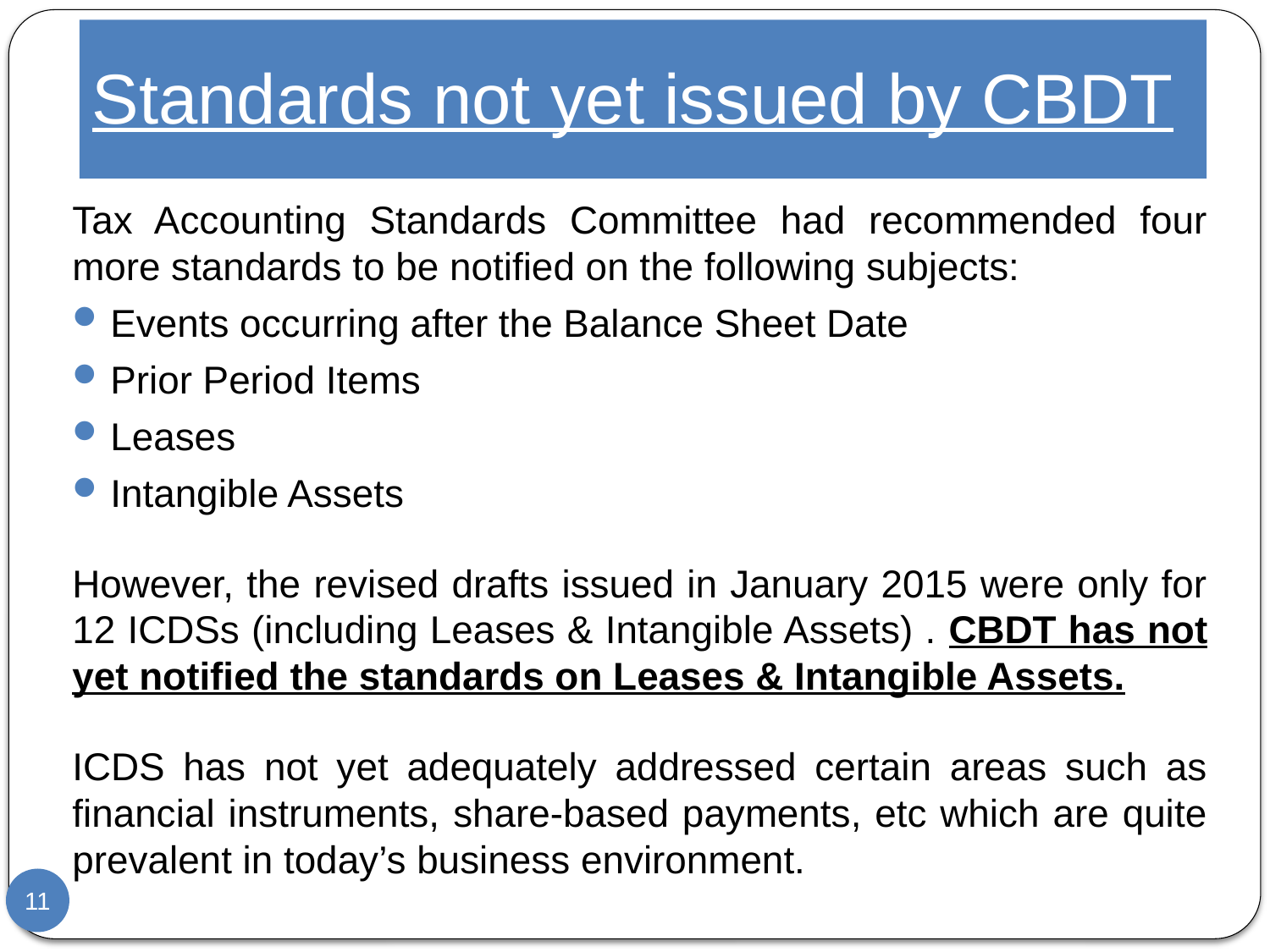

# Standards not yet issued by CBDT
Tax Accounting Standards Committee had recommended four more standards to be notified on the following subjects:
Events occurring after the Balance Sheet Date
Prior Period Items
Leases
Intangible Assets

However, the revised drafts issued in January 2015 were only for 12 ICDSs (including Leases & Intangible Assets) . CBDT has not yet notified the standards on Leases & Intangible Assets.

ICDS has not yet adequately addressed certain areas such as financial instruments, share-based payments, etc which are quite prevalent in today’s business environment.
11